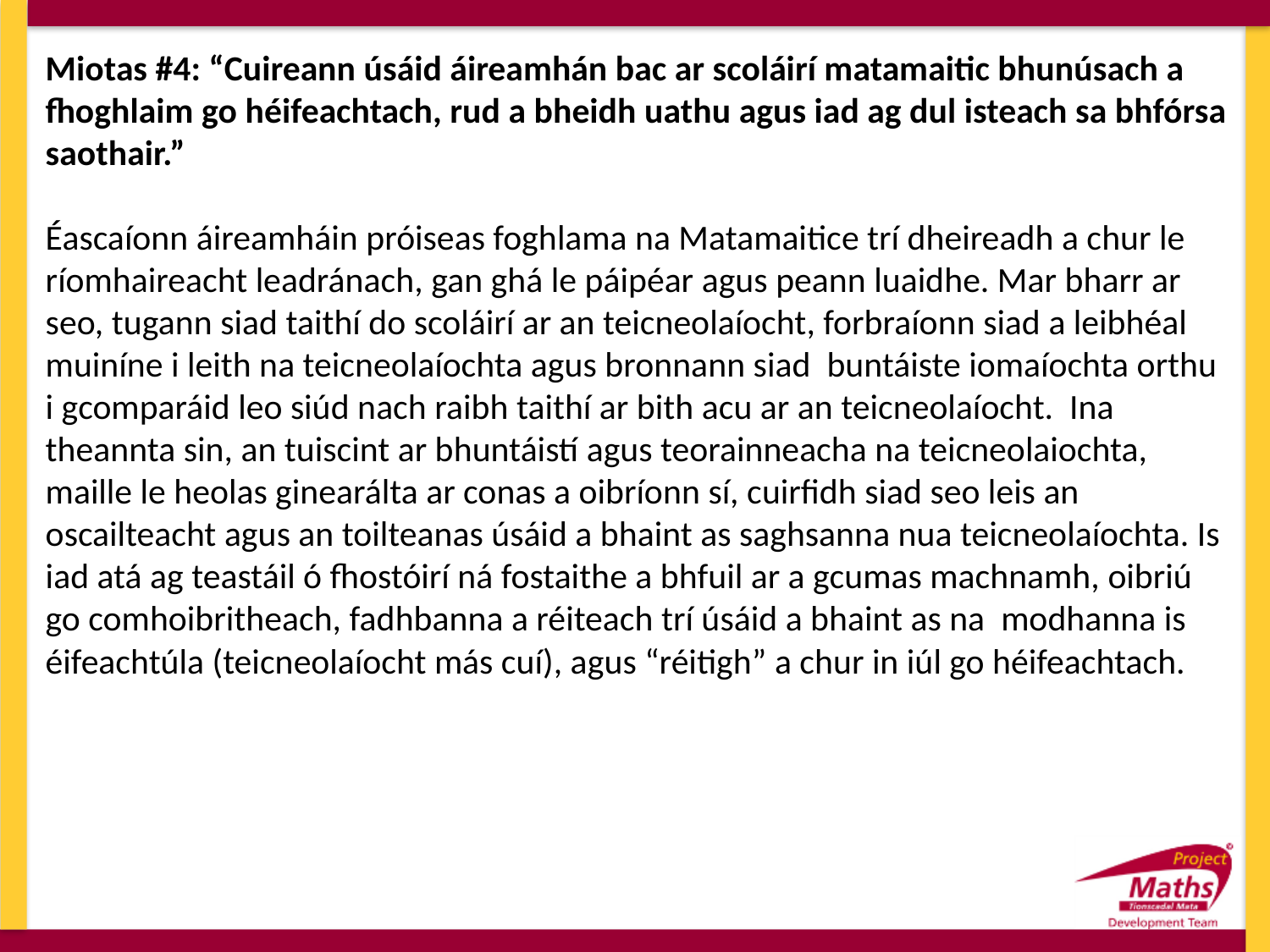

#
Miotas #4: “Cuireann úsáid áireamhán bac ar scoláirí matamaitic bhunúsach a fhoghlaim go héifeachtach, rud a bheidh uathu agus iad ag dul isteach sa bhfórsa saothair.”

Éascaíonn áireamháin próiseas foghlama na Matamaitice trí dheireadh a chur le ríomhaireacht leadránach, gan ghá le páipéar agus peann luaidhe. Mar bharr ar seo, tugann siad taithí do scoláirí ar an teicneolaíocht, forbraíonn siad a leibhéal muiníne i leith na teicneolaíochta agus bronnann siad  buntáiste iomaíochta orthu i gcomparáid leo siúd nach raibh taithí ar bith acu ar an teicneolaíocht.  Ina theannta sin, an tuiscint ar bhuntáistí agus teorainneacha na teicneolaiochta, maille le heolas ginearálta ar conas a oibríonn sí, cuirfidh siad seo leis an oscailteacht agus an toilteanas úsáid a bhaint as saghsanna nua teicneolaíochta. Is iad atá ag teastáil ó fhostóirí ná fostaithe a bhfuil ar a gcumas machnamh, oibriú go comhoibritheach, fadhbanna a réiteach trí úsáid a bhaint as na  modhanna is éifeachtúla (teicneolaíocht más cuí), agus “réitigh” a chur in iúl go héifeachtach.